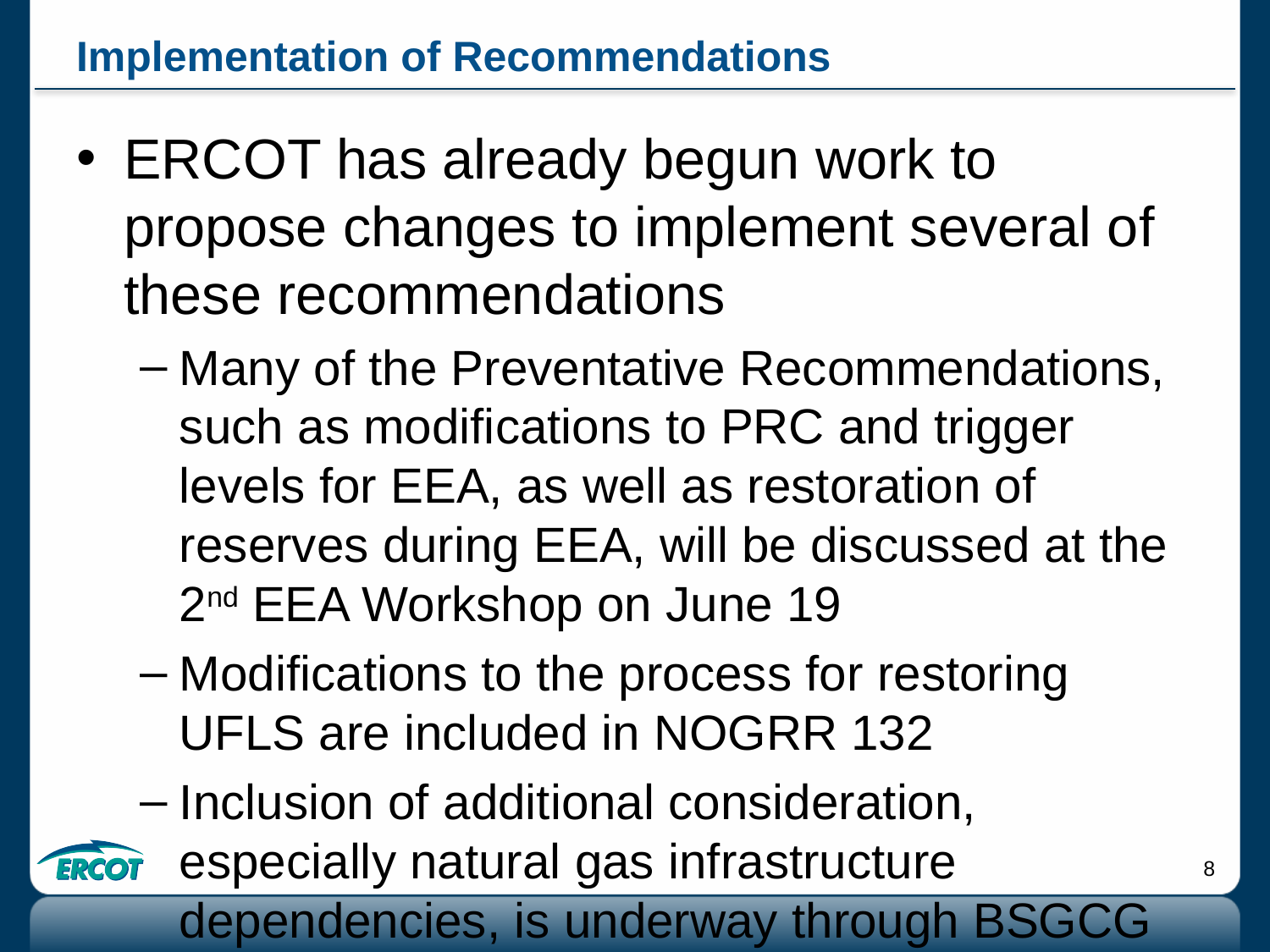

Implementation of Recommendations
ERCOT has already begun work to propose changes to implement several of these recommendations
Many of the Preventative Recommendations, such as modifications to PRC and trigger levels for EEA, as well as restoration of reserves during EEA, will be discussed at the 2nd EEA Workshop on June 19
Modifications to the process for restoring UFLS are included in NOGRR 132
Inclusion of additional consideration, especially natural gas infrastructure dependencies, is underway through BSGCG
Changes to the black start unit procurement process will be proposed by ERCOT in time for the next procurement cycle in 2015
The remaining recommendations will be evaluated further and implemented as appropriate